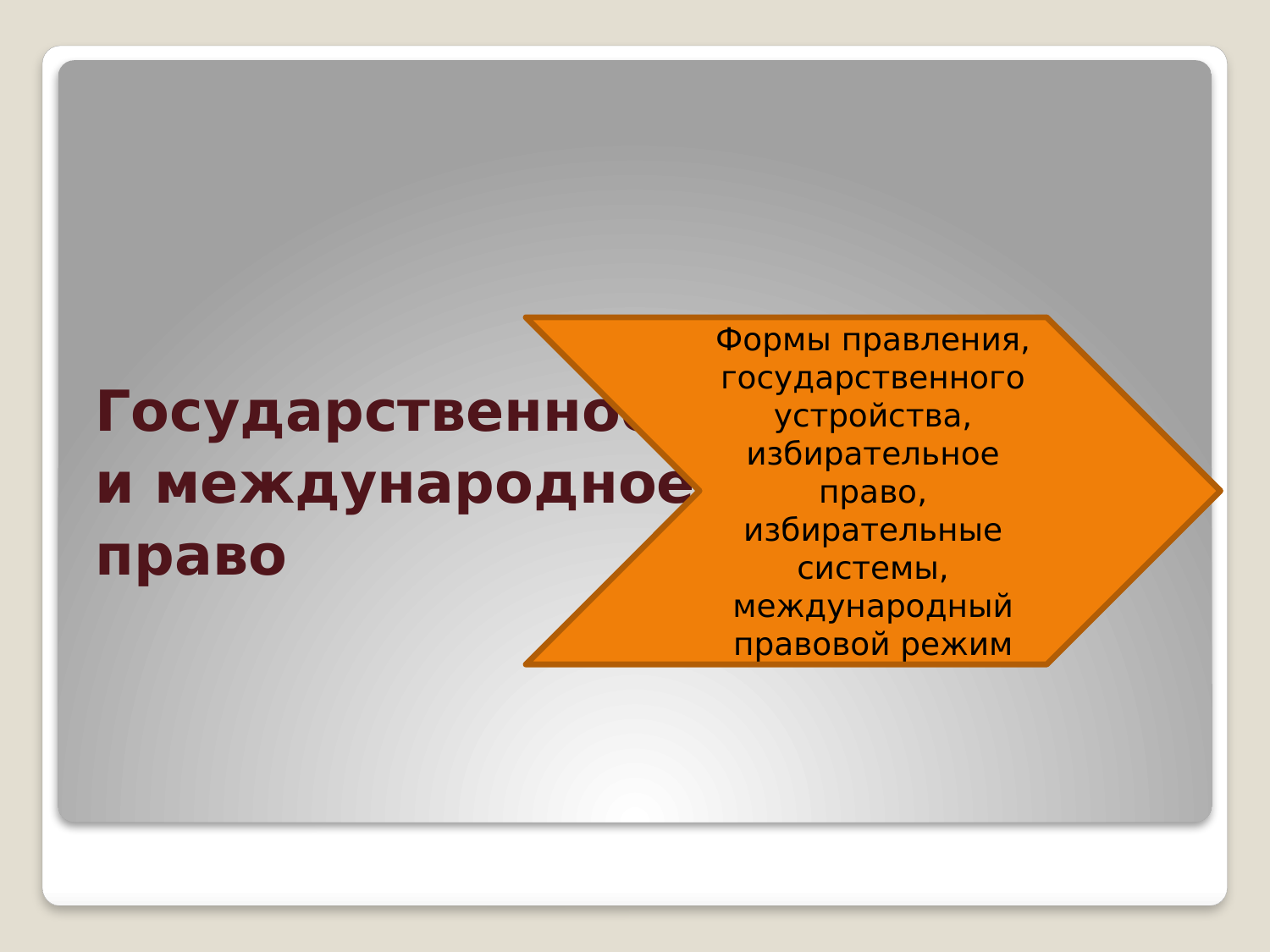

Государственное
и международное
право
Формы правления, государственного устройства, избирательное право, избирательные системы, международный правовой режим
#